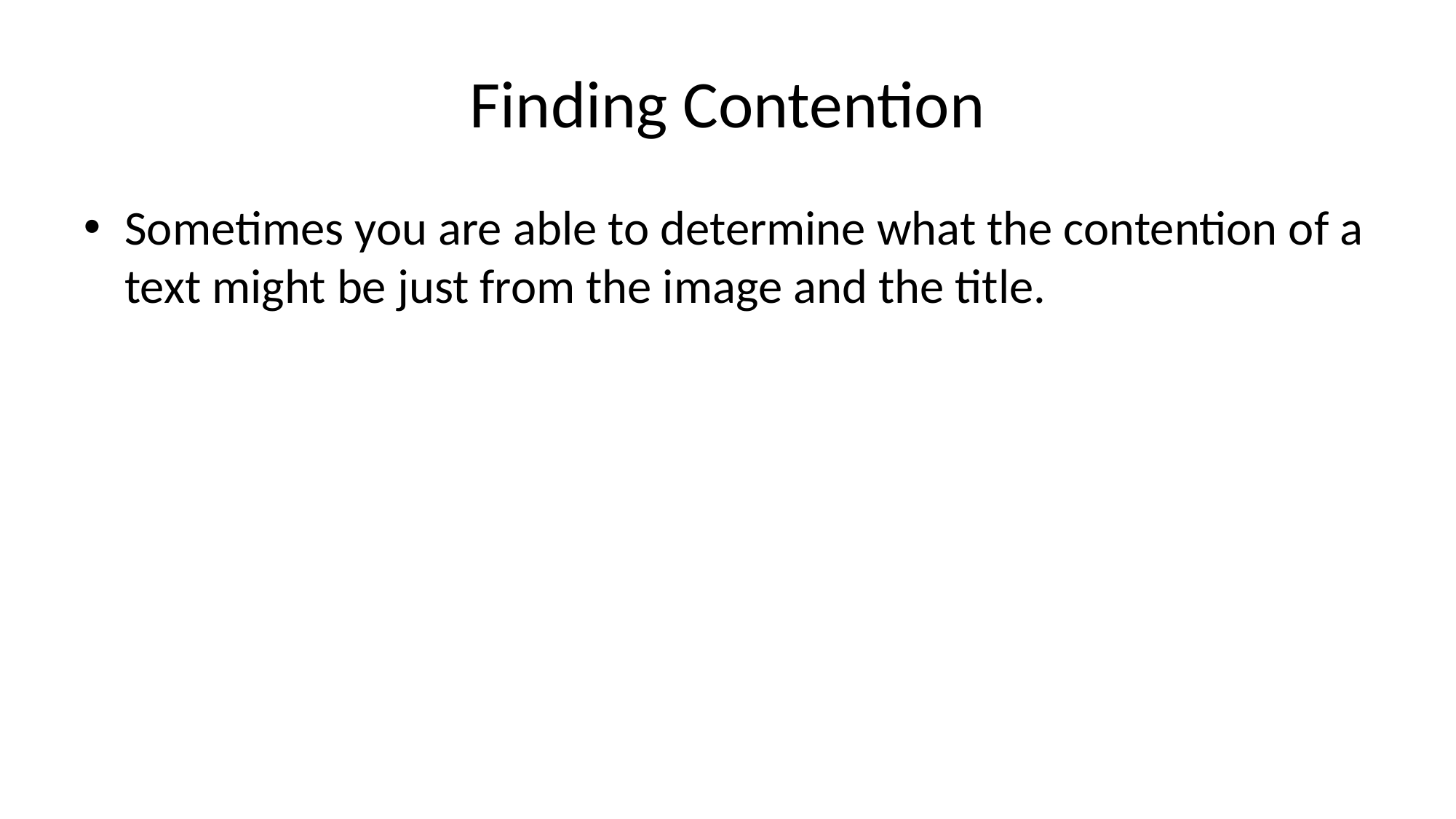

# Finding Contention
Sometimes you are able to determine what the contention of a text might be just from the image and the title.